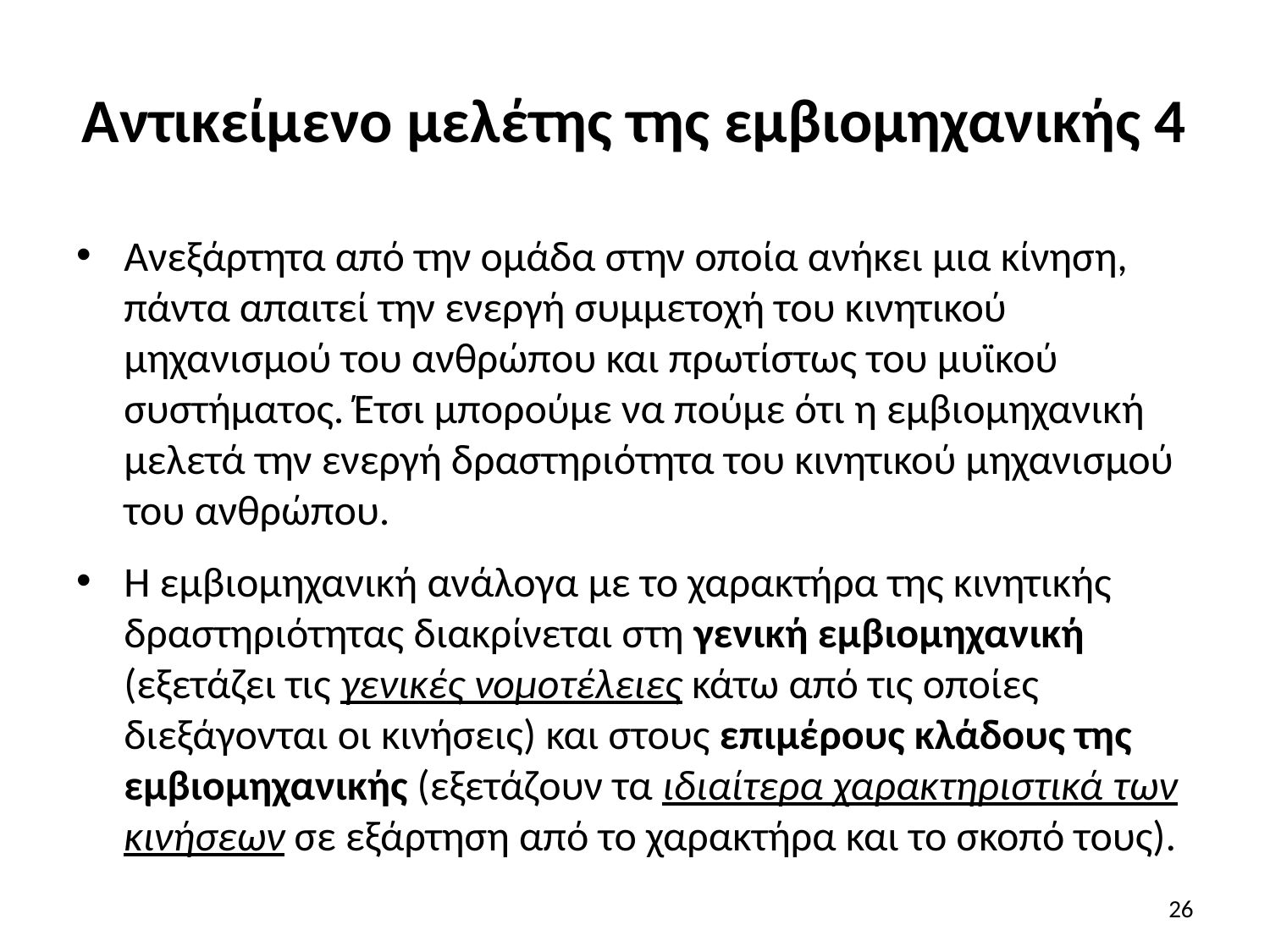

# Αντικείμενο μελέτης της εμβιομηχανικής 4
Ανεξάρτητα από την ομάδα στην οποία ανήκει μια κίνηση, πάντα απαιτεί την ενεργή συμμετοχή του κινητικού μηχανισμού του ανθρώπου και πρωτίστως του μυϊκού συστήματος. Έτσι μπορούμε να πούμε ότι η εμβιομηχανική μελετά την ενεργή δραστηριότητα του κινητικού μηχανισμού του ανθρώπου.
Η εμβιομηχανική ανάλογα με το χαρακτήρα της κινητικής δραστηριότητας διακρίνεται στη γενική εμβιομηχανική (εξετάζει τις γενικές νομοτέλειες κάτω από τις οποίες διεξάγονται οι κινήσεις) και στους επιμέρους κλάδους της εμβιομηχανικής (εξετάζουν τα ιδιαίτερα χαρακτηριστικά των κινήσεων σε εξάρτηση από το χαρακτήρα και το σκοπό τους).

26